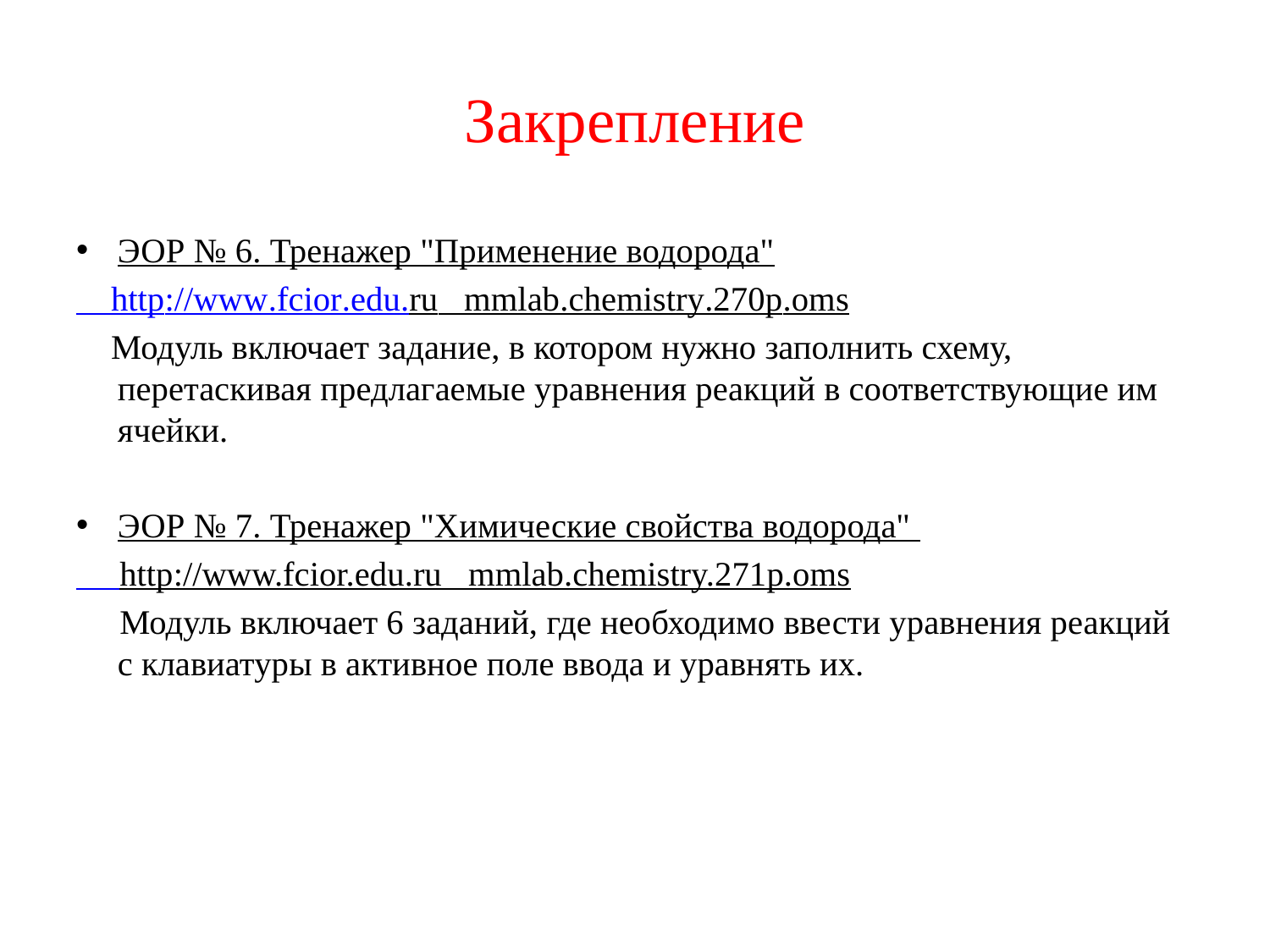

# Закрепление
ЭОР № 6. Тренажер "Применение водорода"
    http://www.fcior.edu.ru   mmlab.chemistry.270p.oms
    Модуль включает задание, в котором нужно заполнить схему, перетаскивая предлагаемые уравнения реакций в соответствующие им ячейки.

ЭОР № 7. Тренажер "Химические свойства водорода"
     http://www.fcior.edu.ru   mmlab.chemistry.271p.oms
     Модуль включает 6 заданий, где необходимо ввести уравнения реакций с клавиатуры в активное поле ввода и уравнять их.